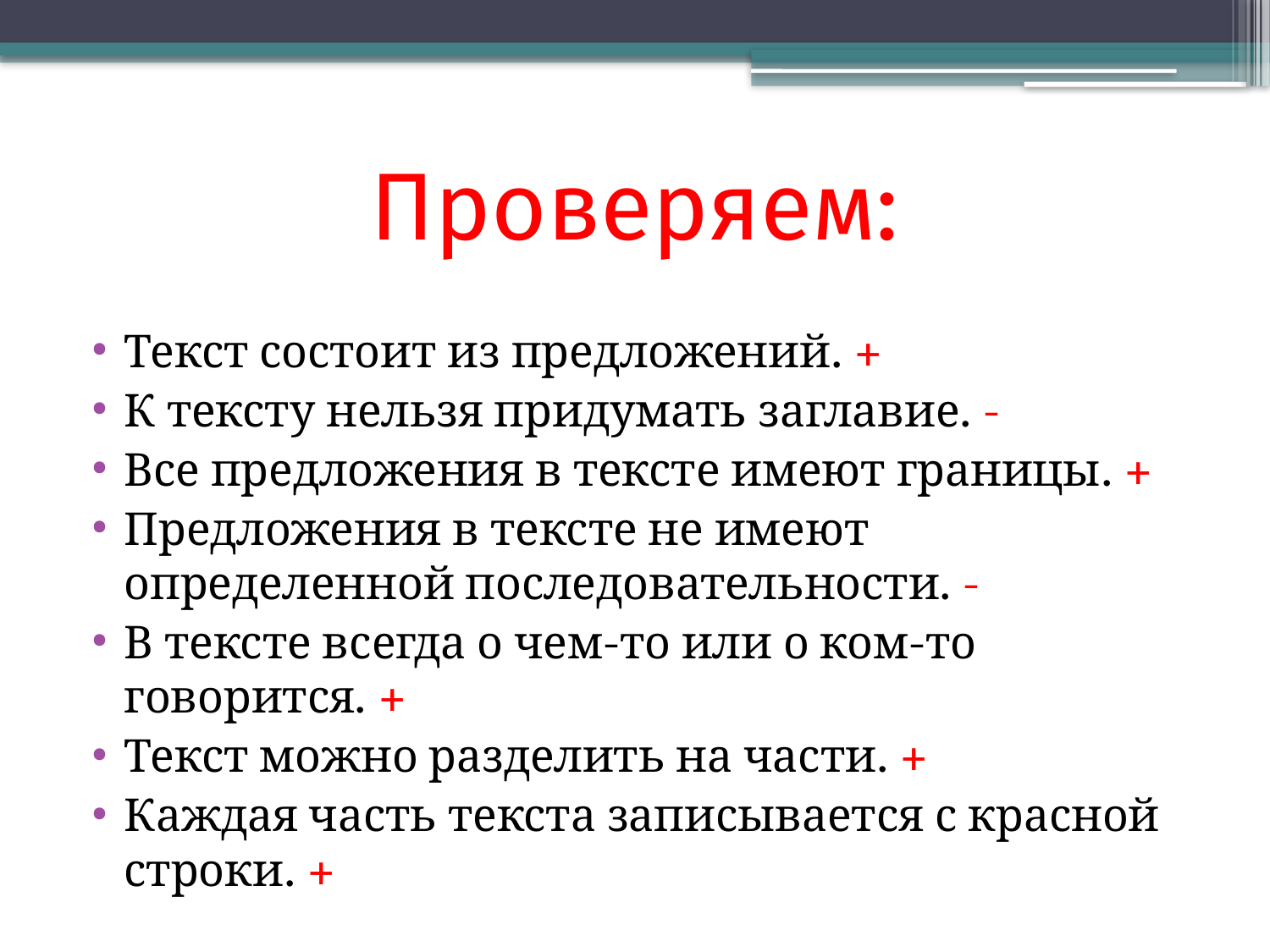

# Проверяем:
+
-
+
-
+
+
+
+
Текст состоит из предложений. +
К тексту нельзя придумать заглавие. -
Все предложения в тексте имеют границы. +
Предложения в тексте не имеют определенной последовательности. -
В тексте всегда о чем-то или о ком-то говорится. +
Текст можно разделить на части. +
Каждая часть текста записывается с красной строки. +